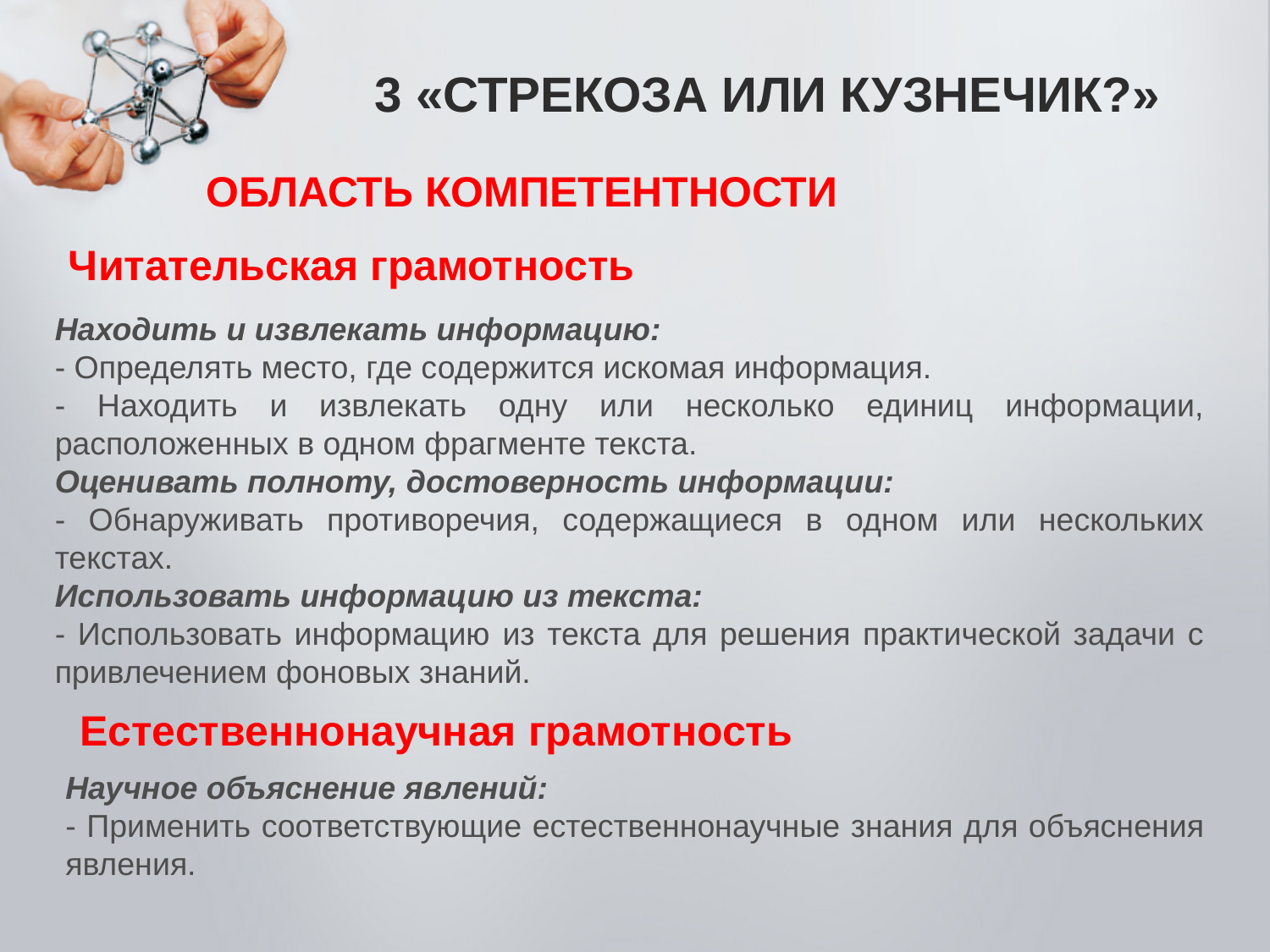

# 3 «СТРЕКОЗА ИЛИ КУЗНЕЧИК?»
ОБЛАСТЬ КОМПЕТЕНТНОСТИ
Читательская грамотность
Находить и извлекать информацию:
- Определять место, где содержится искомая информация.
- Находить и извлекать одну или несколько единиц информации, расположенных в одном фрагменте текста.
Оценивать полноту, достоверность информации:
- Обнаруживать противоречия, содержащиеся в одном или нескольких текстах.
Использовать информацию из текста:
- Использовать информацию из текста для решения практической задачи с привлечением фоновых знаний.
Естественнонаучная грамотность
Научное объяснение явлений:
- Применить соответствующие естественнонаучные знания для объяснения явления.